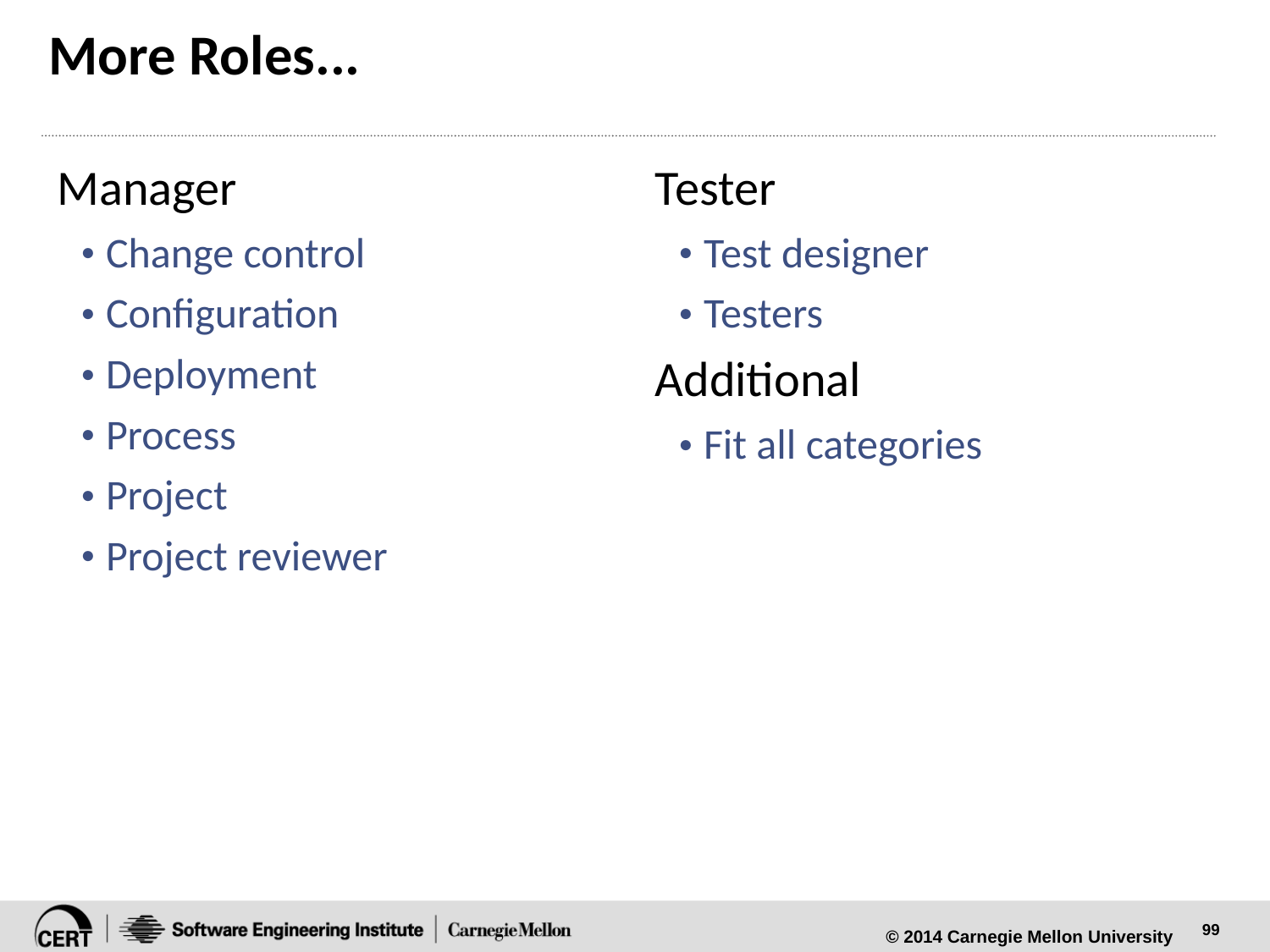

# More Roles...
Manager
Change control
Configuration
Deployment
Process
Project
Project reviewer

Tester
Test designer
Testers
Additional
Fit all categories